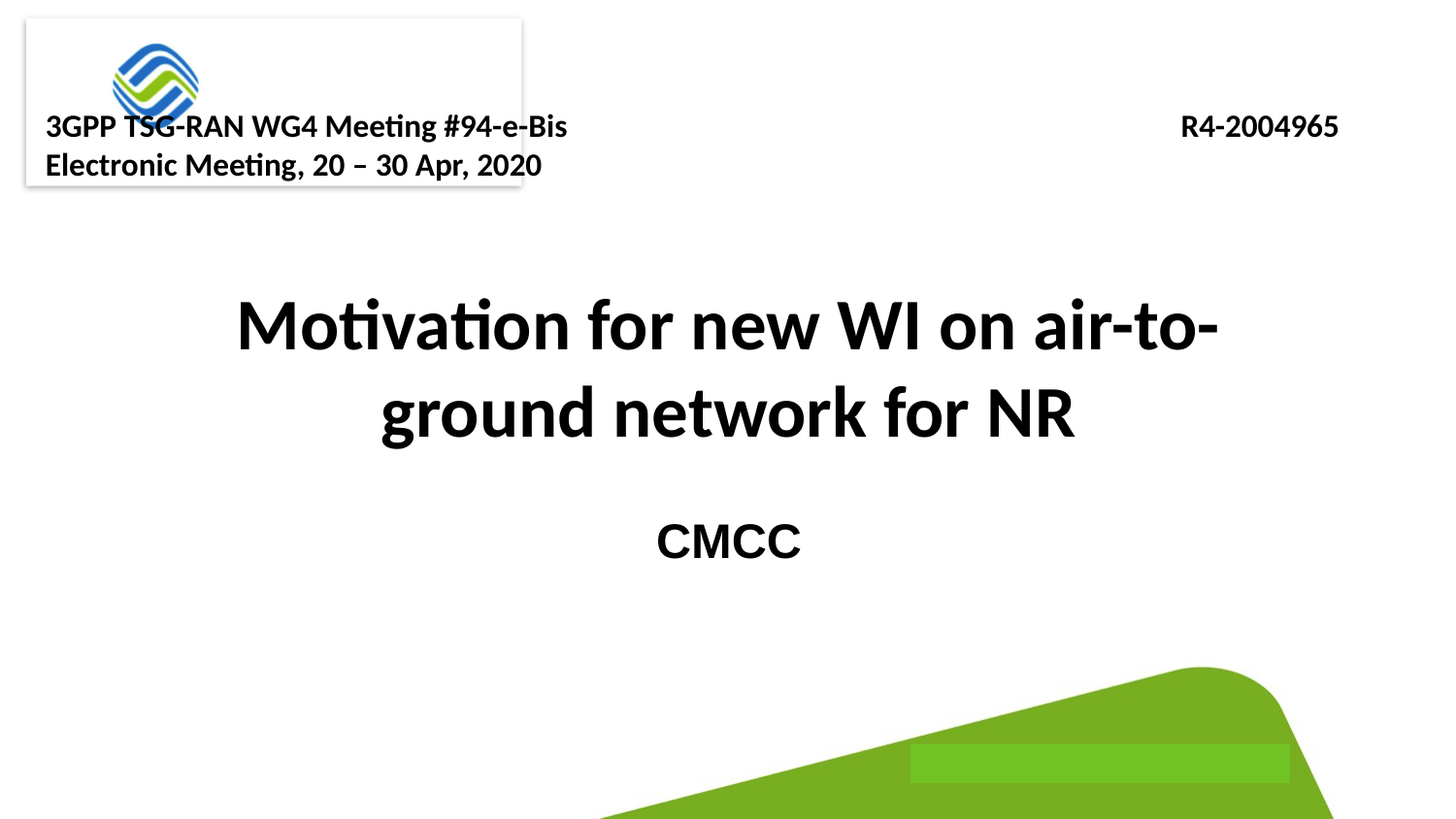

3GPP TSG-RAN WG4 Meeting #94-e-Bis		                                                        R4-2004965
Electronic Meeting, 20 – 30 Apr, 2020

Motivation for new WI on air-to-ground network for NR

CMCC